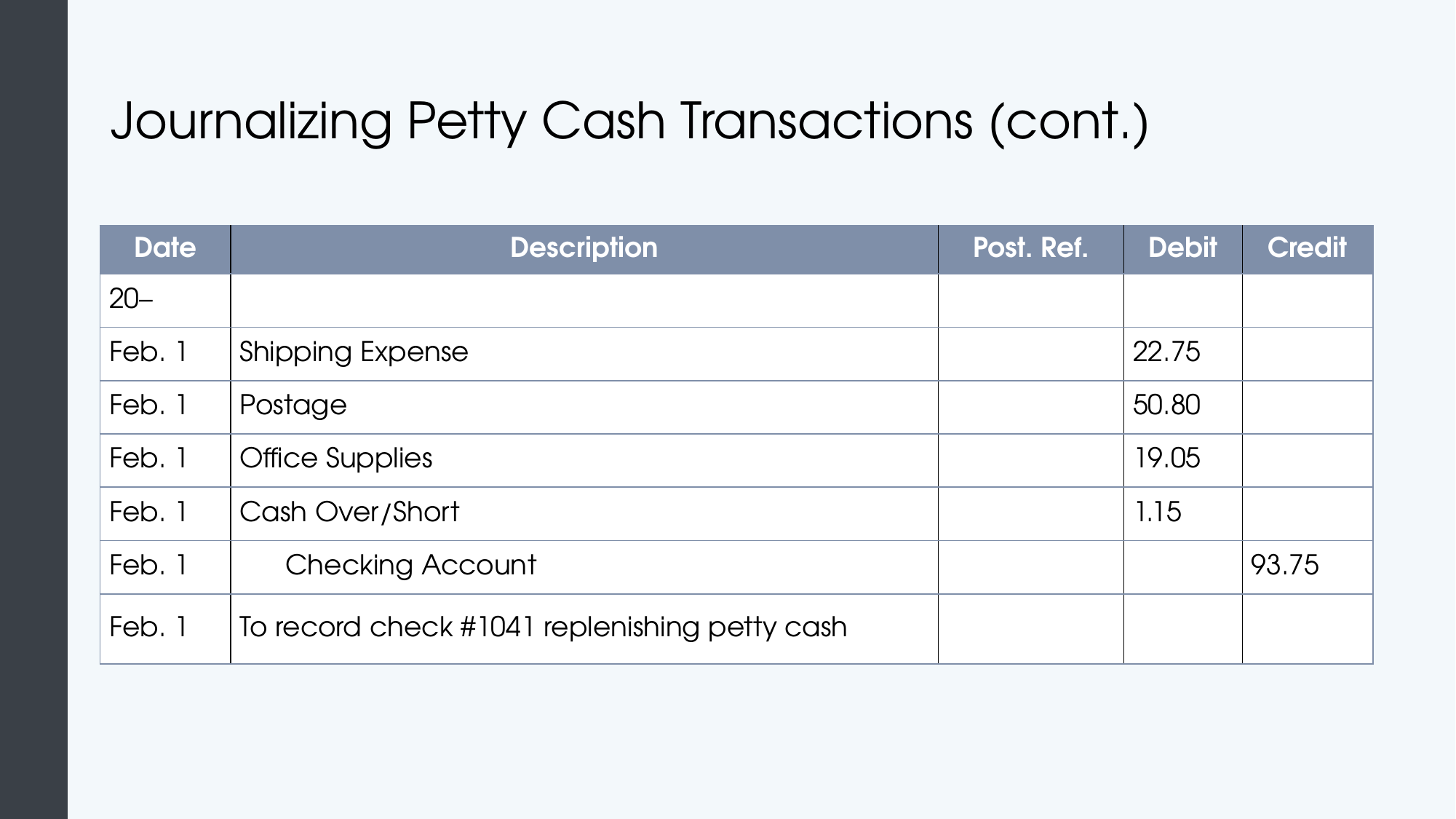

# Journalizing Petty Cash Transactions (cont.)
| Date | Description | Post. Ref. | Debit | Credit |
| --- | --- | --- | --- | --- |
| 20– |  |  |  |  |
| Feb. 1 | Shipping Expense |  | 22.75 |  |
| Feb. 1 | Postage |  | 50.80 |  |
| Feb. 1 | Office Supplies |  | 19.05 |  |
| Feb. 1 | Cash Over/Short |  | 1.15 |  |
| Feb. 1 | Checking Account |  |  | 93.75 |
| Feb. 1 | To record check #1041 replenishing petty cash |  |  |  |